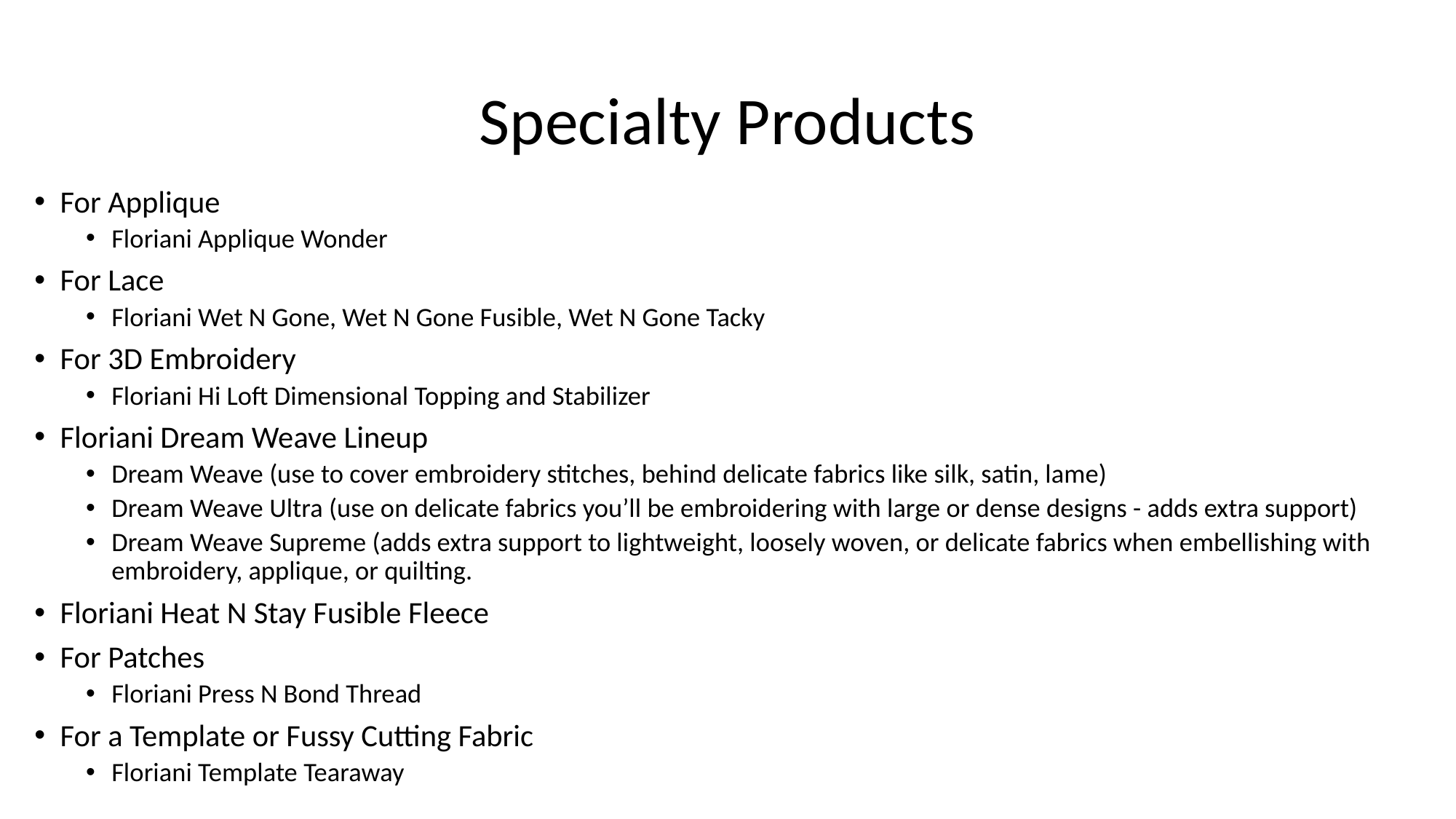

# Specialty Products
For Applique
Floriani Applique Wonder
For Lace
Floriani Wet N Gone, Wet N Gone Fusible, Wet N Gone Tacky
For 3D Embroidery
Floriani Hi Loft Dimensional Topping and Stabilizer
Floriani Dream Weave Lineup
Dream Weave (use to cover embroidery stitches, behind delicate fabrics like silk, satin, lame)
Dream Weave Ultra (use on delicate fabrics you’ll be embroidering with large or dense designs - adds extra support)
Dream Weave Supreme (adds extra support to lightweight, loosely woven, or delicate fabrics when embellishing with embroidery, applique, or quilting.
Floriani Heat N Stay Fusible Fleece
For Patches
Floriani Press N Bond Thread
For a Template or Fussy Cutting Fabric
Floriani Template Tearaway